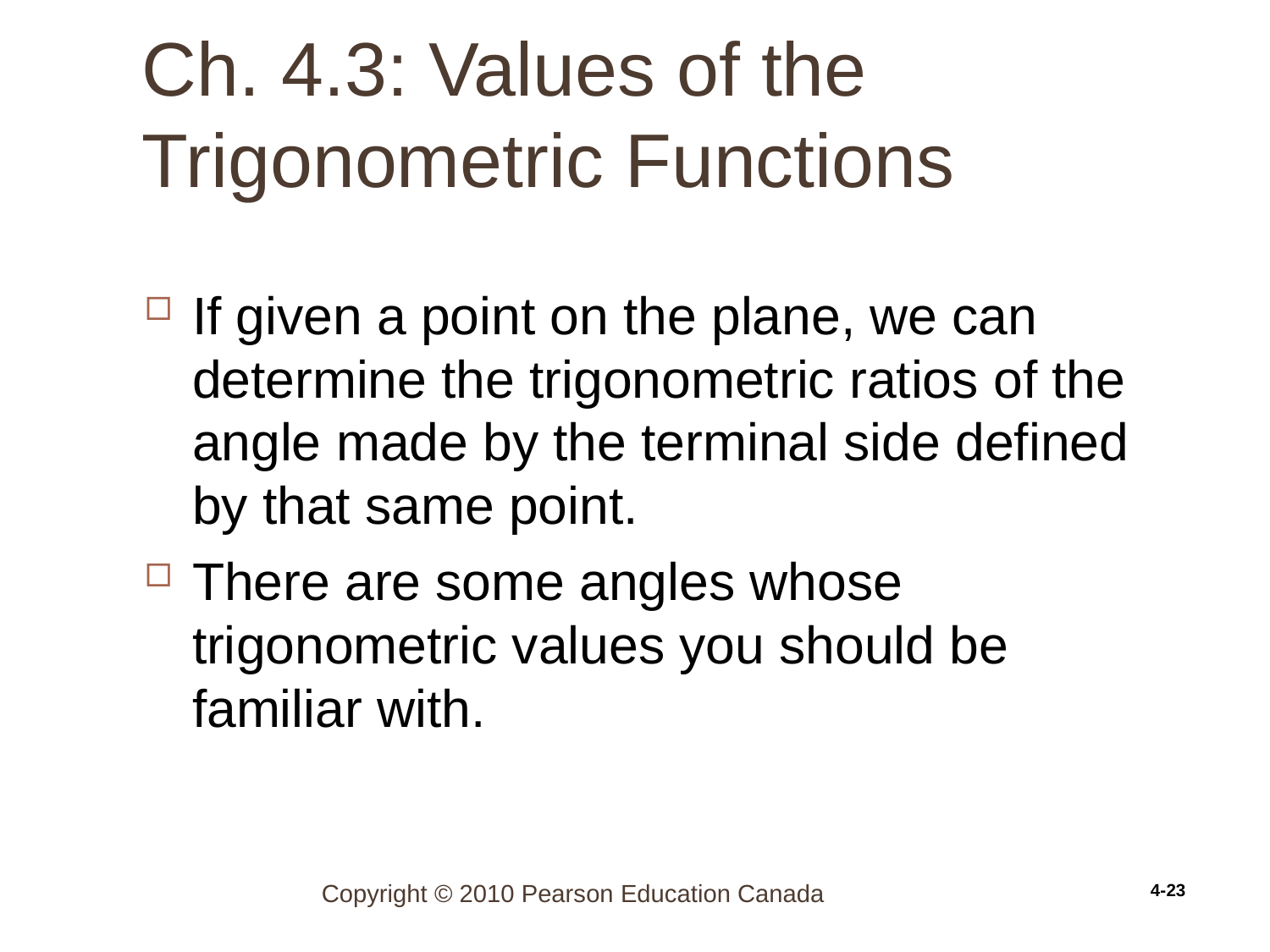

# Ch. 4.3: Values of the Trigonometric Functions
4-23
If given a point on the plane, we can determine the trigonometric ratios of the angle made by the terminal side defined by that same point.
There are some angles whose trigonometric values you should be familiar with.
Copyright © 2010 Pearson Education Canada
4-23